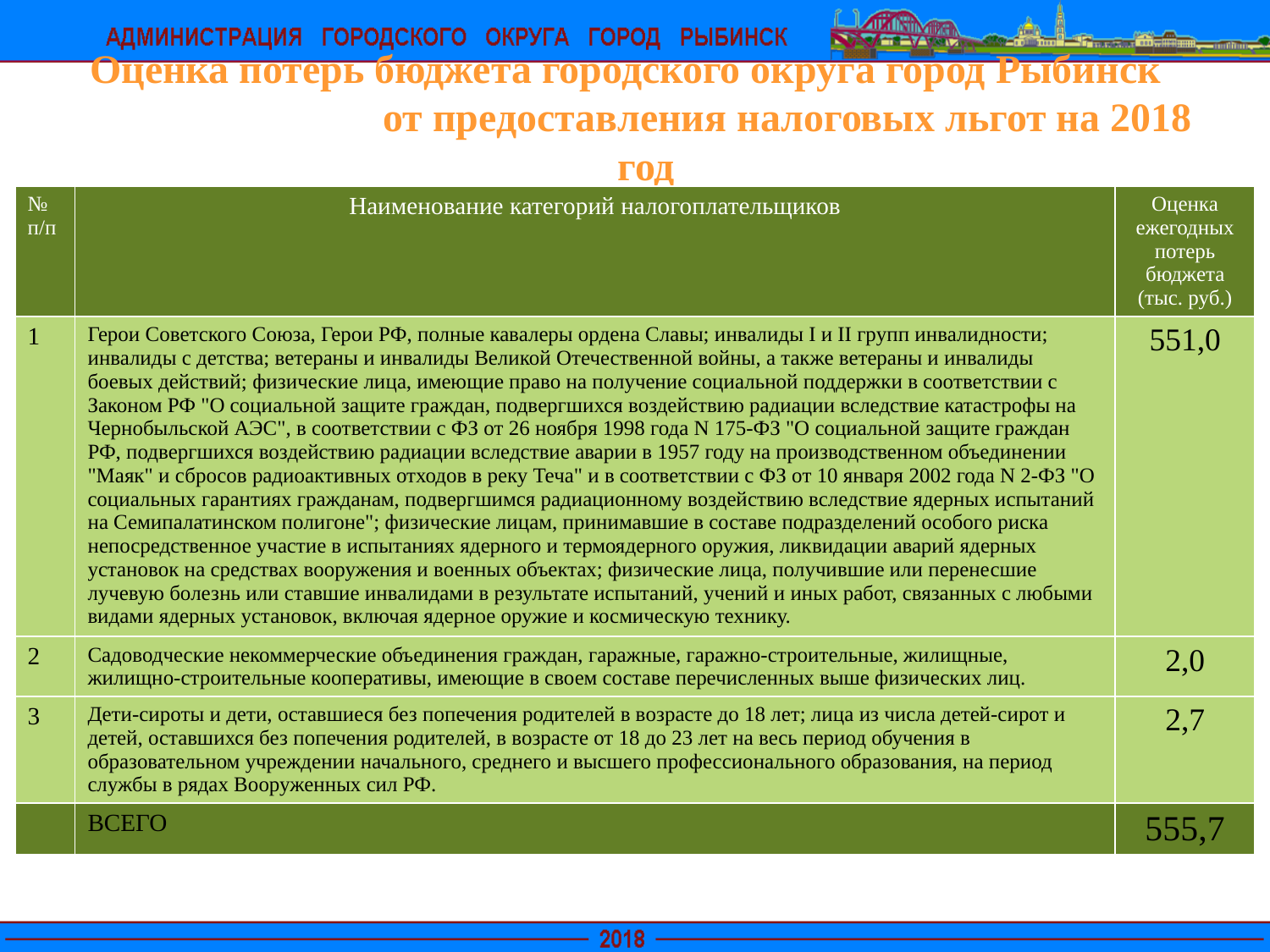

# Оценка потерь бюджета городского округа город Рыбинск                                 от предоставления налоговых льгот на 2018 год
| № п/п | Наименование категорий налогоплательщиков | Оценка ежегодных потерь бюджета (тыс. руб.) |
| --- | --- | --- |
| 1 | Герои Советского Союза, Герои РФ, полные кавалеры ордена Славы; инвалиды I и II групп инвалидности; инвалиды с детства; ветераны и инвалиды Великой Отечественной войны, а также ветераны и инвалиды боевых действий; физические лица, имеющие право на получение социальной поддержки в соответствии с Законом РФ "О социальной защите граждан, подвергшихся воздействию радиации вследствие катастрофы на Чернобыльской АЭС", в соответствии с ФЗ от 26 ноября 1998 года N 175-ФЗ "О социальной защите граждан РФ, подвергшихся воздействию радиации вследствие аварии в 1957 году на производственном объединении "Маяк" и сбросов радиоактивных отходов в реку Теча" и в соответствии с ФЗ от 10 января 2002 года N 2-ФЗ "О социальных гарантиях гражданам, подвергшимся радиационному воздействию вследствие ядерных испытаний на Семипалатинском полигоне"; физические лицам, принимавшие в составе подразделений особого риска непосредственное участие в испытаниях ядерного и термоядерного оружия, ликвидации аварий ядерных установок на средствах вооружения и военных объектах; физические лица, получившие или перенесшие лучевую болезнь или ставшие инвалидами в результате испытаний, учений и иных работ, связанных с любыми видами ядерных установок, включая ядерное оружие и космическую технику. | 551,0 |
| 2 | Садоводческие некоммерческие объединения граждан, гаражные, гаражно-строительные, жилищные, жилищно-строительные кооперативы, имеющие в своем составе перечисленных выше физических лиц. | 2,0 |
| 3 | Дети-сироты и дети, оставшиеся без попечения родителей в возрасте до 18 лет; лица из числа детей-сирот и детей, оставшихся без попечения родителей, в возрасте от 18 до 23 лет на весь период обучения в образовательном учреждении начального, среднего и высшего профессионального образования, на период службы в рядах Вооруженных сил РФ. | 2,7 |
|  | ВСЕГО | 555,7 |